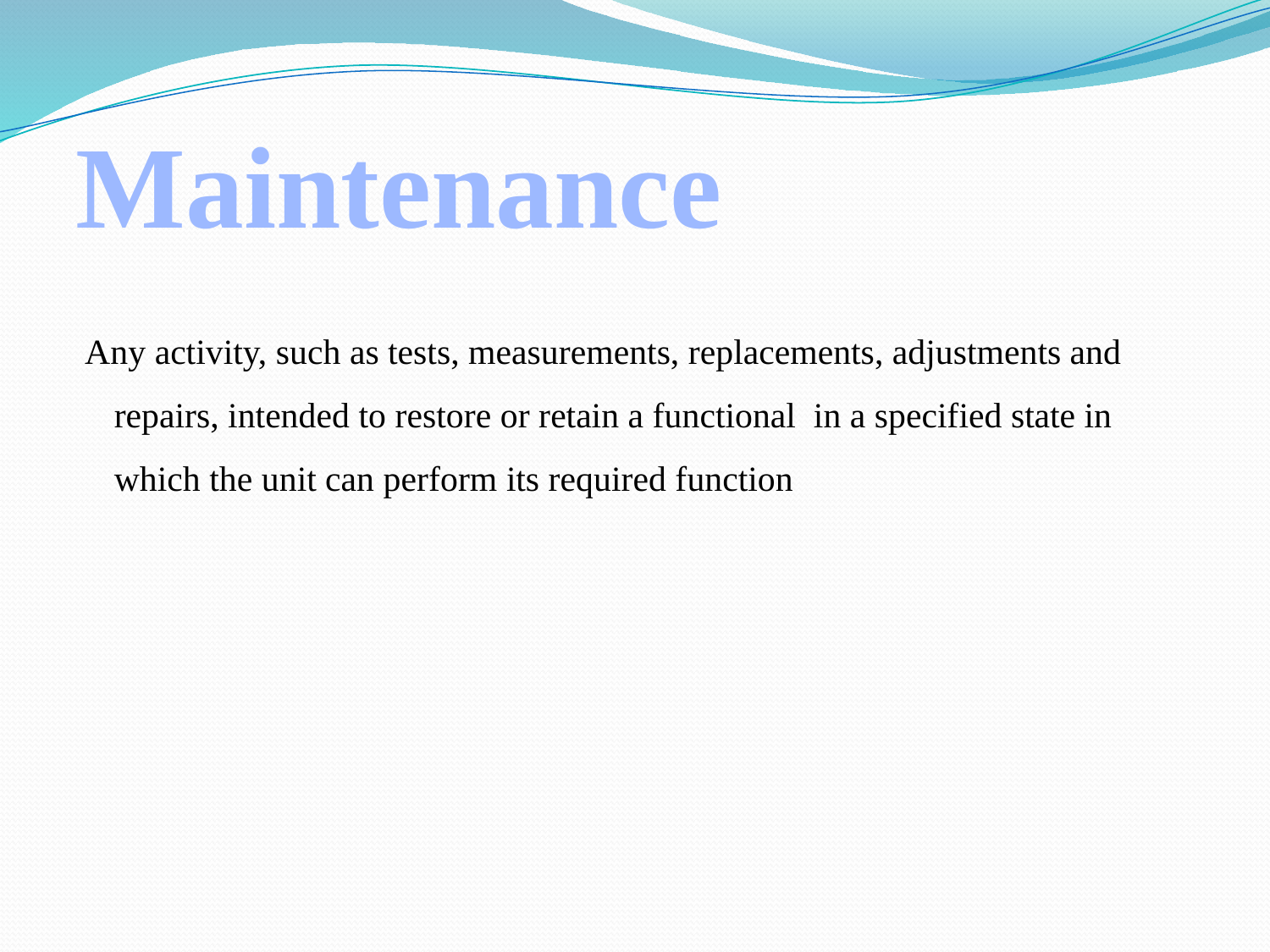

Maintenance

 Any activity, such as tests, measurements, replacements, adjustments and repairs, intended to restore or retain a functional  in a specified state in which the unit can perform its required function